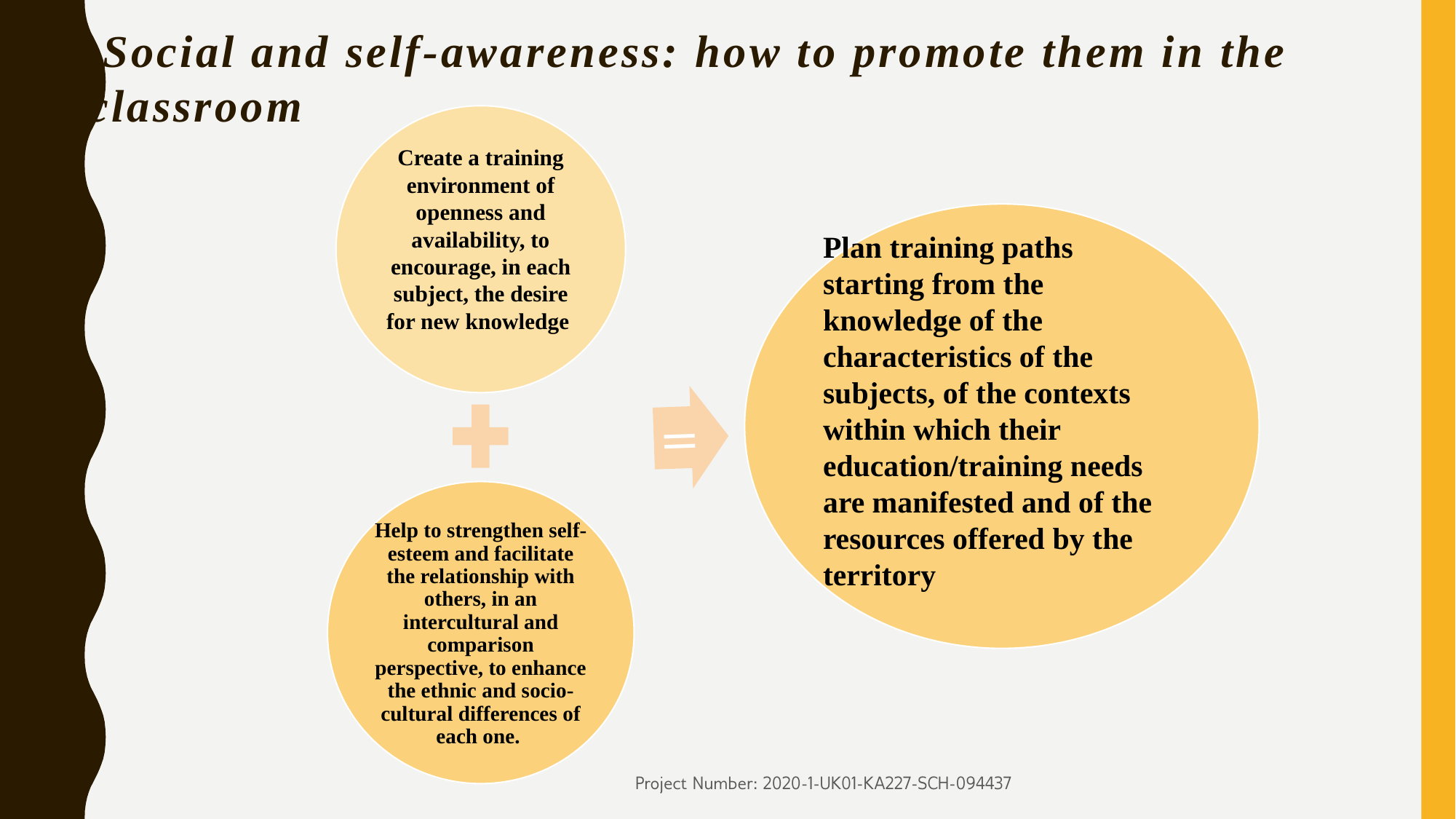

# Social and self-awareness: how to promote them in the classroom

Create a training environment of openness and availability, to encourage, in each subject, the desire for new knowledge

Help to strengthen self-esteem and facilitate the relationship with others, in an intercultural and comparison perspective, to enhance the ethnic and socio-cultural differences of each one.

=
Plan training paths starting from the knowledge of the characteristics of the subjects, of the contexts within which their education/training needs are manifested and of the resources offered by the territory

Project Number: 2020-1-UK01-KA227-SCH-094437